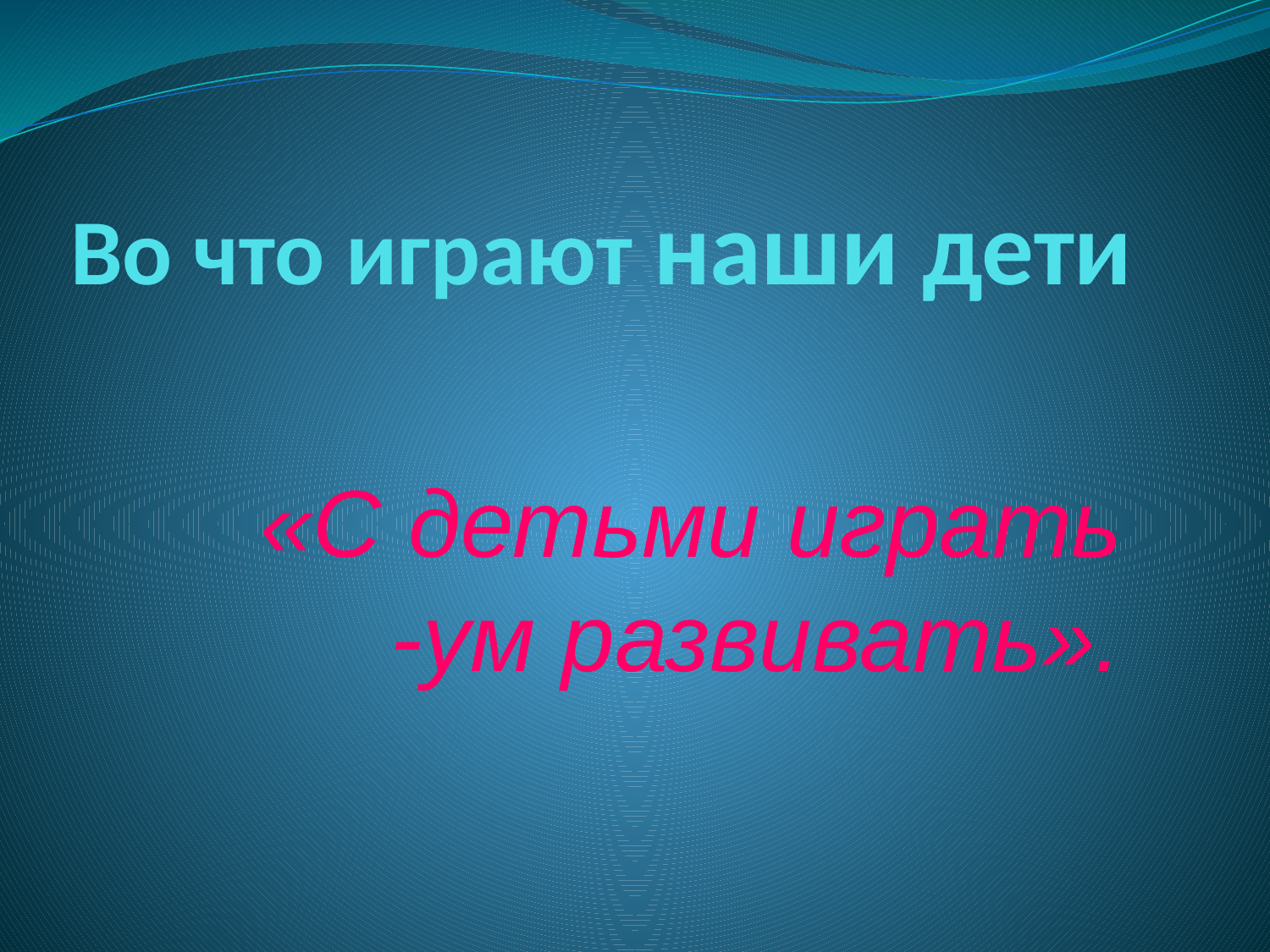

# Во что играют наши дети
«С детьми играть -ум развивать».